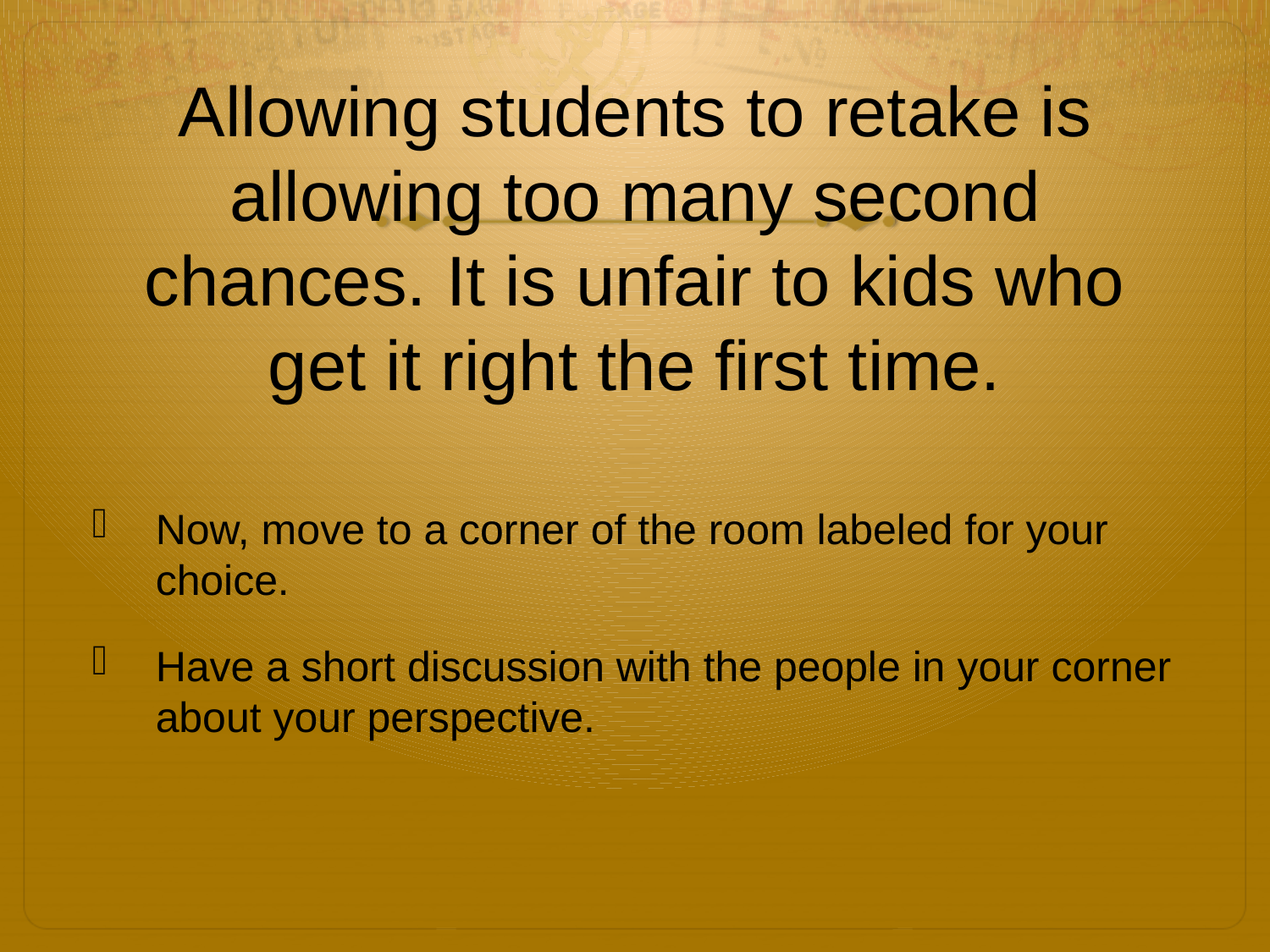

# Allowing students to retake is allowing too many second chances. It is unfair to kids who get it right the first time.
Now, move to a corner of the room labeled for your choice.
Have a short discussion with the people in your corner about your perspective.